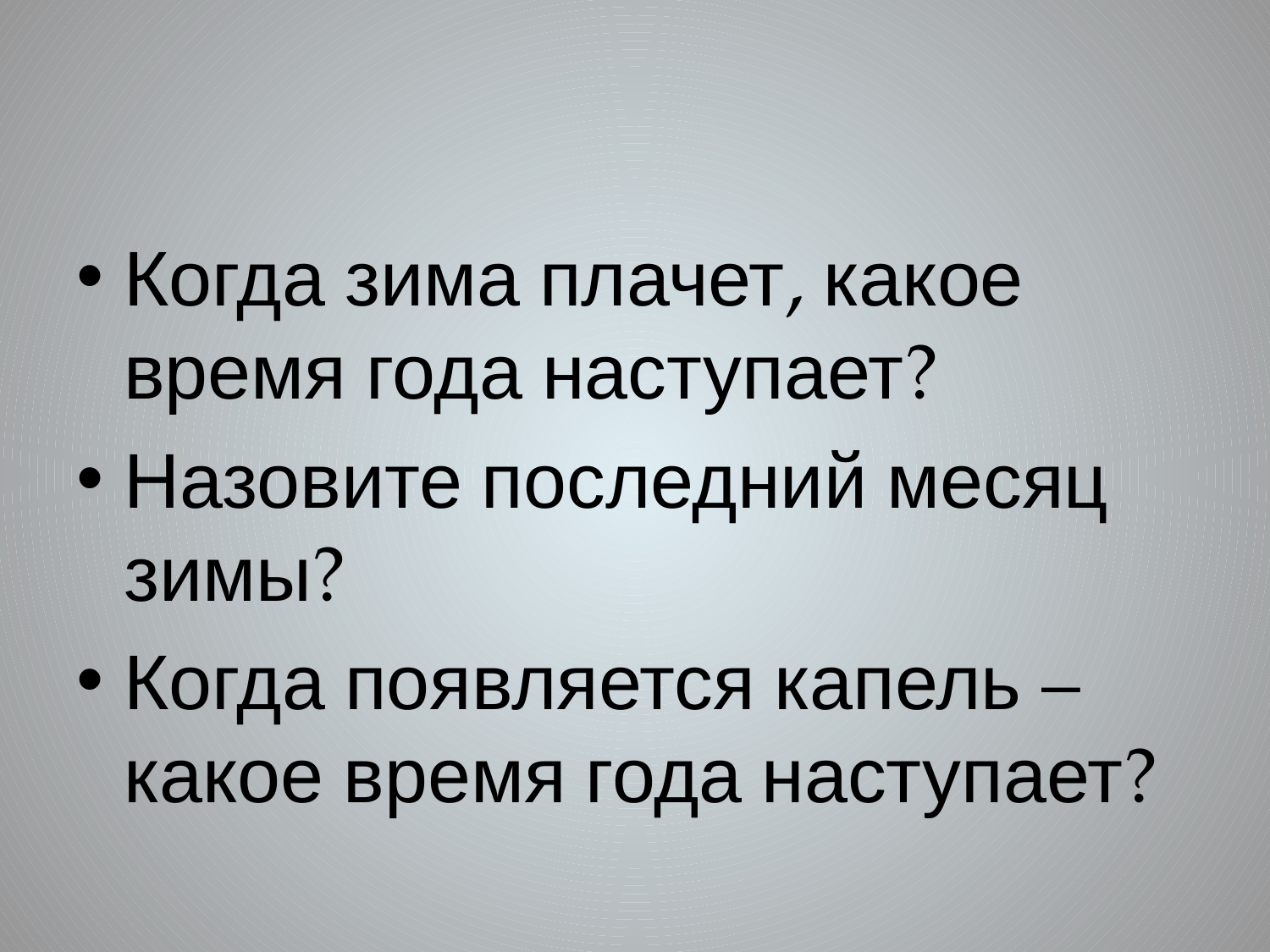

#
Когда зима плачет, какое время года наступает?
Назовите последний месяц зимы?
Когда появляется капель – какое время года наступает?